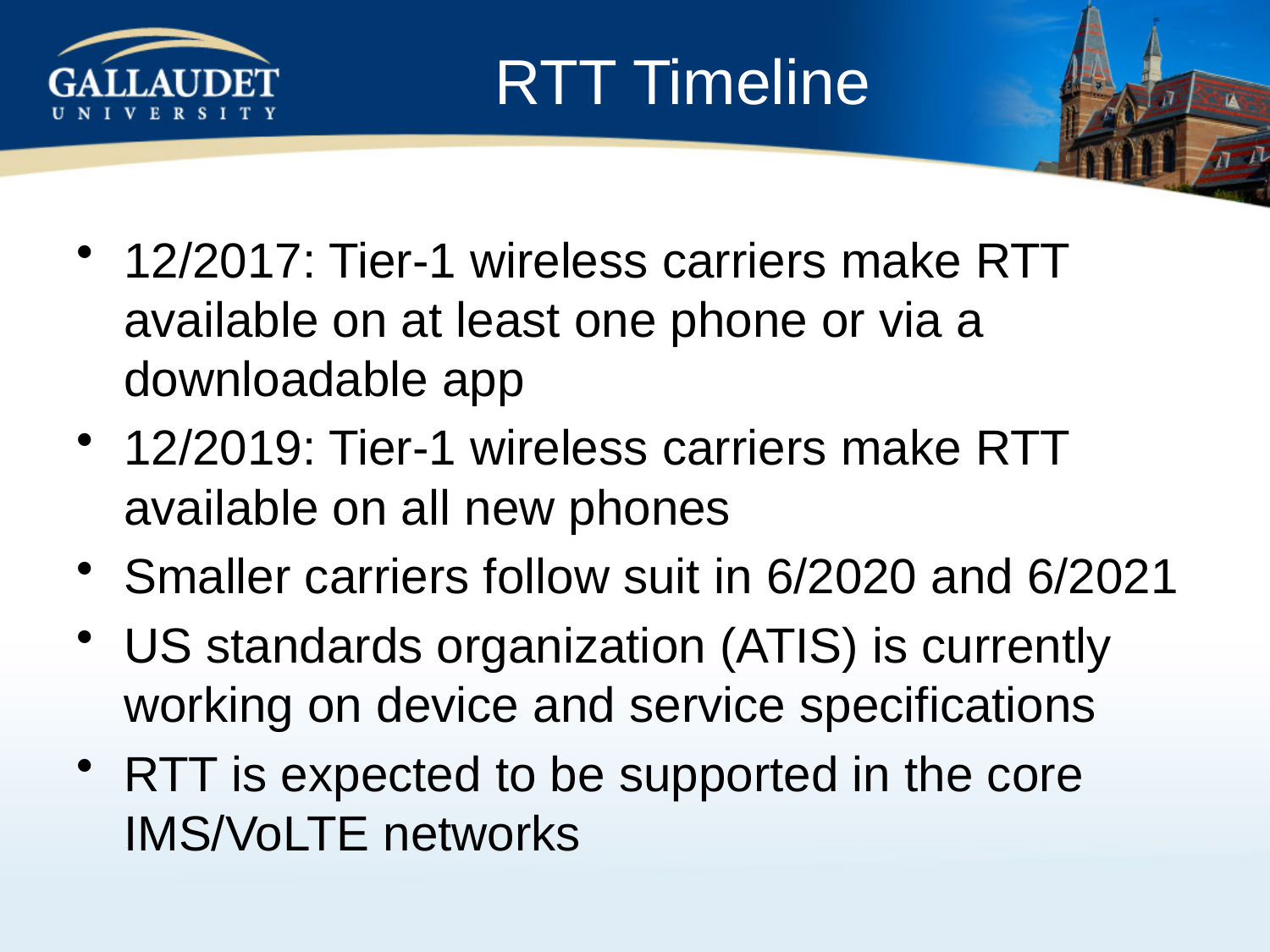

# RTT Timeline
12/2017: Tier-1 wireless carriers make RTT available on at least one phone or via a downloadable app
12/2019: Tier-1 wireless carriers make RTT available on all new phones
Smaller carriers follow suit in 6/2020 and 6/2021
US standards organization (ATIS) is currently working on device and service specifications
RTT is expected to be supported in the core IMS/VoLTE networks